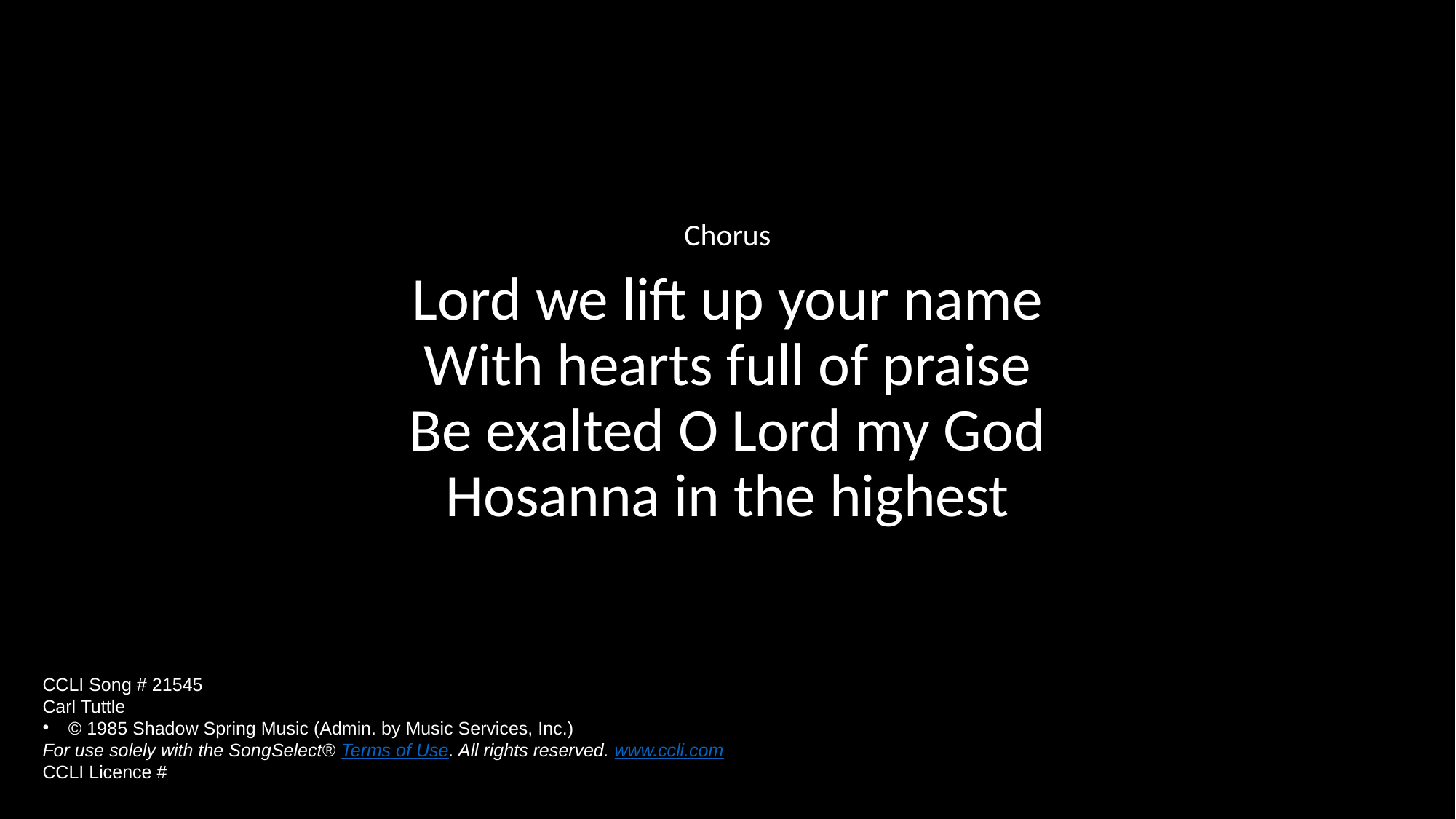

Chorus
Lord we lift up your name
With hearts full of praise
Be exalted O Lord my God
Hosanna in the highest
CCLI Song # 21545
Carl Tuttle
© 1985 Shadow Spring Music (Admin. by Music Services, Inc.)
For use solely with the SongSelect® Terms of Use. All rights reserved. www.ccli.com
CCLI Licence #